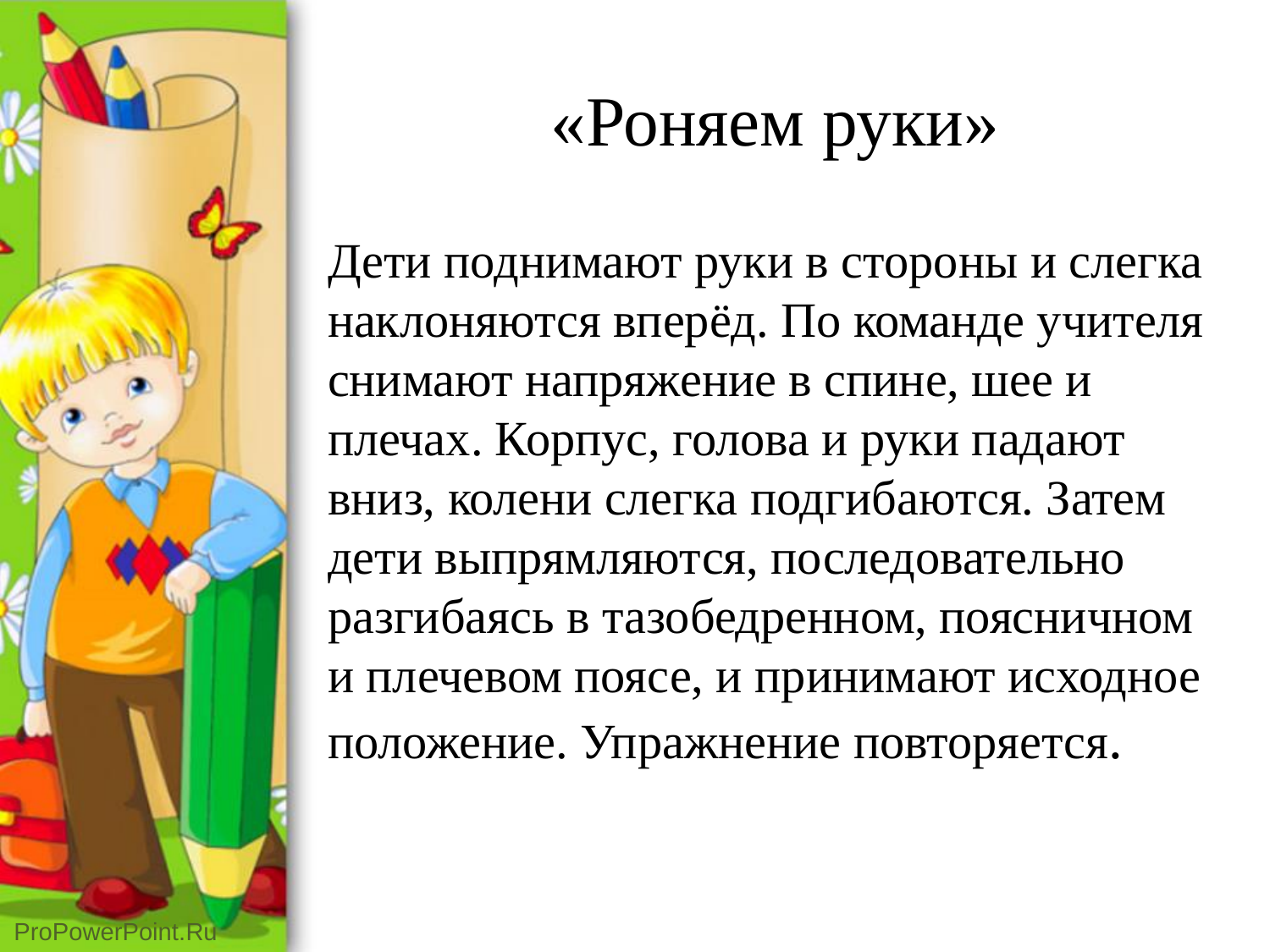

# «Роняем руки»
Дети поднимают руки в стороны и слегка наклоняются вперёд. По команде учителя снимают напряжение в спине, шее и плечах. Корпус, голова и руки падают вниз, колени слегка подгибаются. Затем дети выпрямляются, последовательно разгибаясь в тазобедренном, поясничном и плечевом поясе, и принимают исходное положение. Упражнение повторяется.